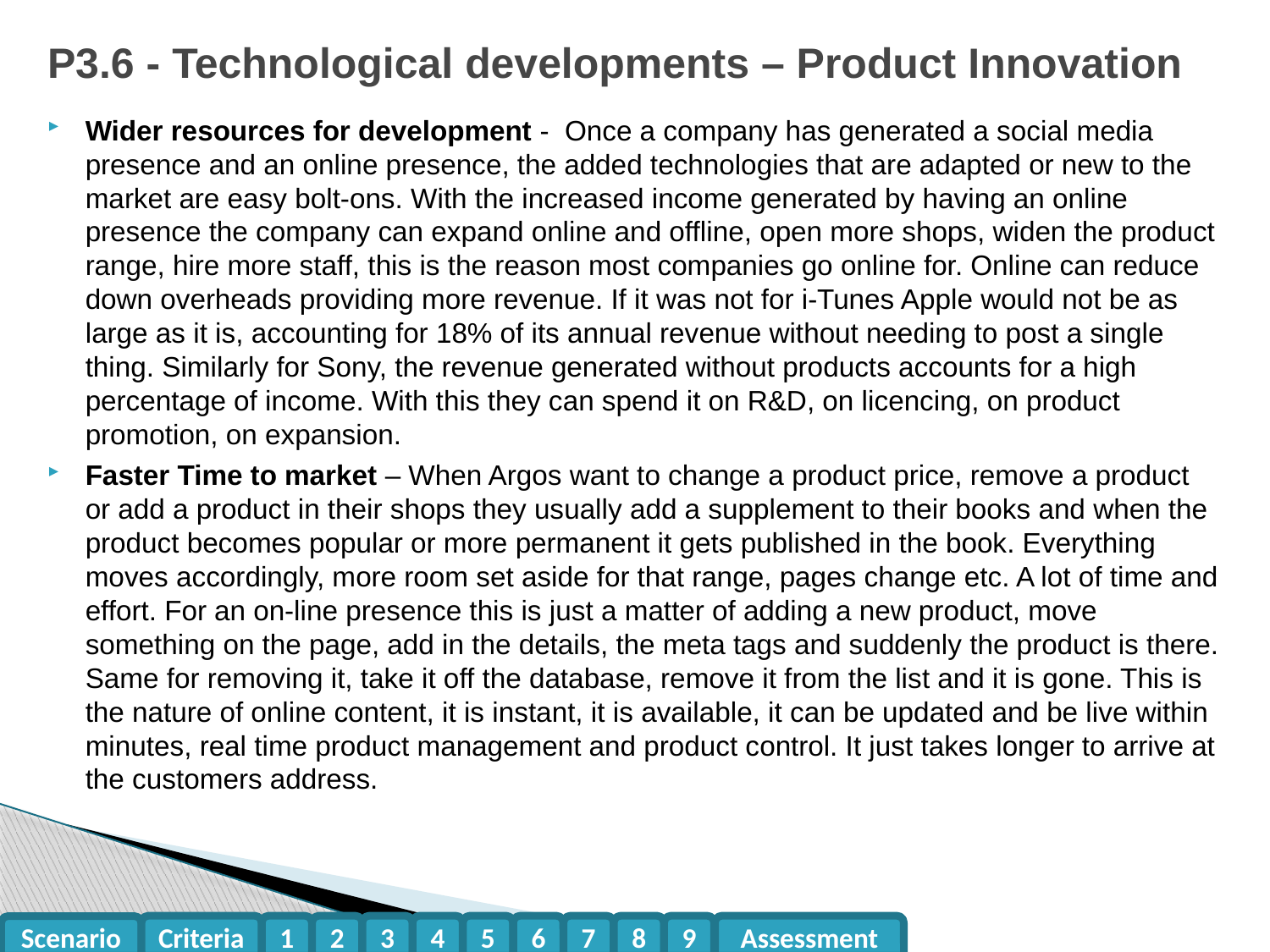

# P3.6 - Technological developments – Product Innovation
Wider resources for development -  Once a company has generated a social media presence and an online presence, the added technologies that are adapted or new to the market are easy bolt-ons. With the increased income generated by having an online presence the company can expand online and offline, open more shops, widen the product range, hire more staff, this is the reason most companies go online for. Online can reduce down overheads providing more revenue. If it was not for i-Tunes Apple would not be as large as it is, accounting for 18% of its annual revenue without needing to post a single thing. Similarly for Sony, the revenue generated without products accounts for a high percentage of income. With this they can spend it on R&D, on licencing, on product promotion, on expansion.
Faster Time to market – When Argos want to change a product price, remove a product or add a product in their shops they usually add a supplement to their books and when the product becomes popular or more permanent it gets published in the book. Everything moves accordingly, more room set aside for that range, pages change etc. A lot of time and effort. For an on-line presence this is just a matter of adding a new product, move something on the page, add in the details, the meta tags and suddenly the product is there. Same for removing it, take it off the database, remove it from the list and it is gone. This is the nature of online content, it is instant, it is available, it can be updated and be live within minutes, real time product management and product control. It just takes longer to arrive at the customers address.